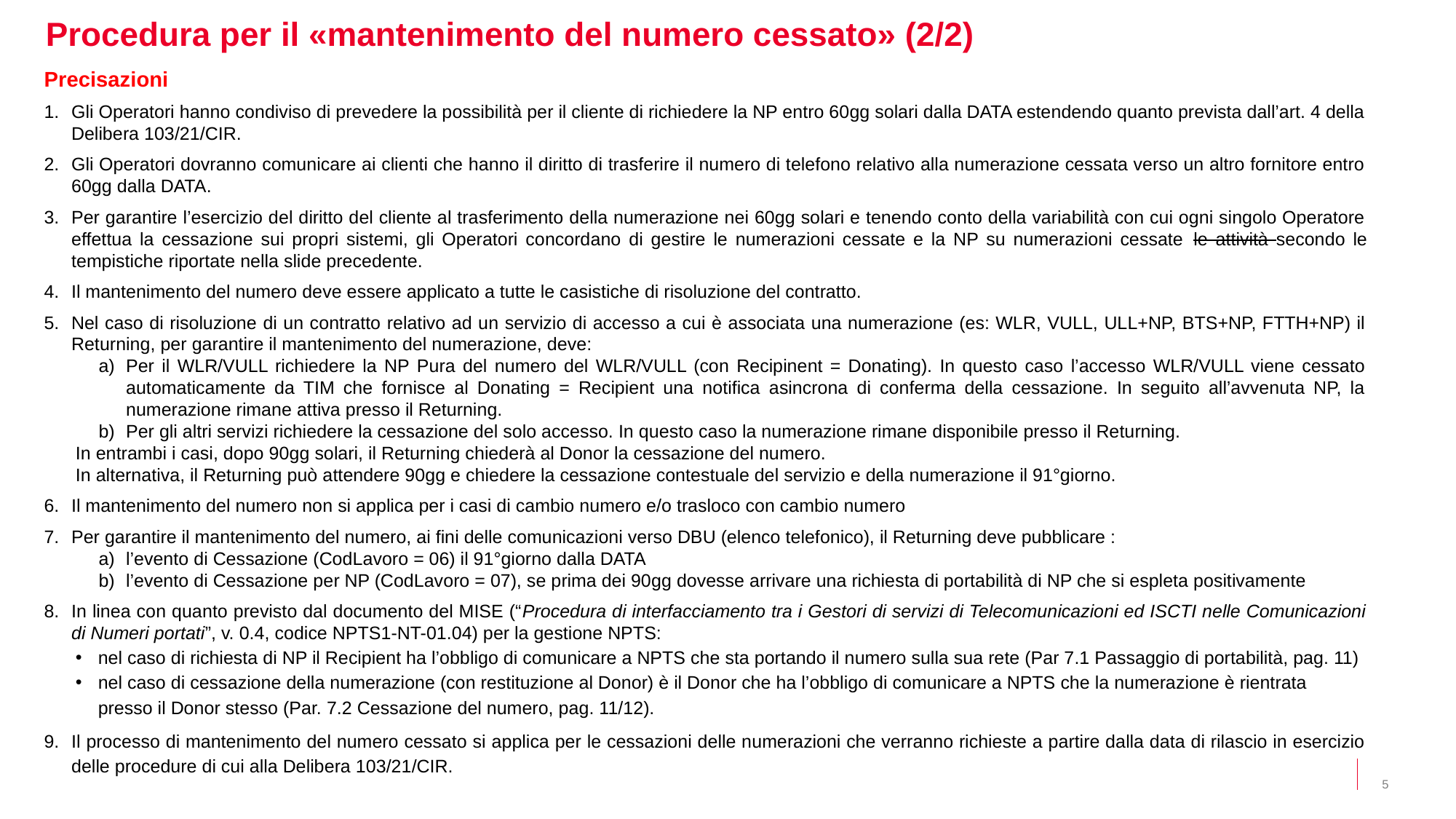

Procedura per il «mantenimento del numero cessato» (2/2)

Precisazioni
Gli Operatori hanno condiviso di prevedere la possibilità per il cliente di richiedere la NP entro 60gg solari dalla DATA estendendo quanto prevista dall’art. 4 della Delibera 103/21/CIR.
Gli Operatori dovranno comunicare ai clienti che hanno il diritto di trasferire il numero di telefono relativo alla numerazione cessata verso un altro fornitore entro 60gg dalla DATA.
Per garantire l’esercizio del diritto del cliente al trasferimento della numerazione nei 60gg solari e tenendo conto della variabilità con cui ogni singolo Operatore effettua la cessazione sui propri sistemi, gli Operatori concordano di gestire le numerazioni cessate e la NP su numerazioni cessate le attività secondo le tempistiche riportate nella slide precedente.
Il mantenimento del numero deve essere applicato a tutte le casistiche di risoluzione del contratto.
Nel caso di risoluzione di un contratto relativo ad un servizio di accesso a cui è associata una numerazione (es: WLR, VULL, ULL+NP, BTS+NP, FTTH+NP) il Returning, per garantire il mantenimento del numerazione, deve:
Per il WLR/VULL richiedere la NP Pura del numero del WLR/VULL (con Recipinent = Donating). In questo caso l’accesso WLR/VULL viene cessato automaticamente da TIM che fornisce al Donating = Recipient una notifica asincrona di conferma della cessazione. In seguito all’avvenuta NP, la numerazione rimane attiva presso il Returning.
Per gli altri servizi richiedere la cessazione del solo accesso. In questo caso la numerazione rimane disponibile presso il Returning.
In entrambi i casi, dopo 90gg solari, il Returning chiederà al Donor la cessazione del numero.
In alternativa, il Returning può attendere 90gg e chiedere la cessazione contestuale del servizio e della numerazione il 91°giorno.
Il mantenimento del numero non si applica per i casi di cambio numero e/o trasloco con cambio numero
Per garantire il mantenimento del numero, ai fini delle comunicazioni verso DBU (elenco telefonico), il Returning deve pubblicare :
l’evento di Cessazione (CodLavoro = 06) il 91°giorno dalla DATA
l’evento di Cessazione per NP (CodLavoro = 07), se prima dei 90gg dovesse arrivare una richiesta di portabilità di NP che si espleta positivamente
In linea con quanto previsto dal documento del MISE (“Procedura di interfacciamento tra i Gestori di servizi di Telecomunicazioni ed ISCTI nelle Comunicazioni di Numeri portati”, v. 0.4, codice NPTS1-NT-01.04) per la gestione NPTS:
nel caso di richiesta di NP il Recipient ha l’obbligo di comunicare a NPTS che sta portando il numero sulla sua rete (Par 7.1 Passaggio di portabilità, pag. 11)
nel caso di cessazione della numerazione (con restituzione al Donor) è il Donor che ha l’obbligo di comunicare a NPTS che la numerazione è rientrata presso il Donor stesso (Par. 7.2 Cessazione del numero, pag. 11/12).
Il processo di mantenimento del numero cessato si applica per le cessazioni delle numerazioni che verranno richieste a partire dalla data di rilascio in esercizio delle procedure di cui alla Delibera 103/21/CIR.